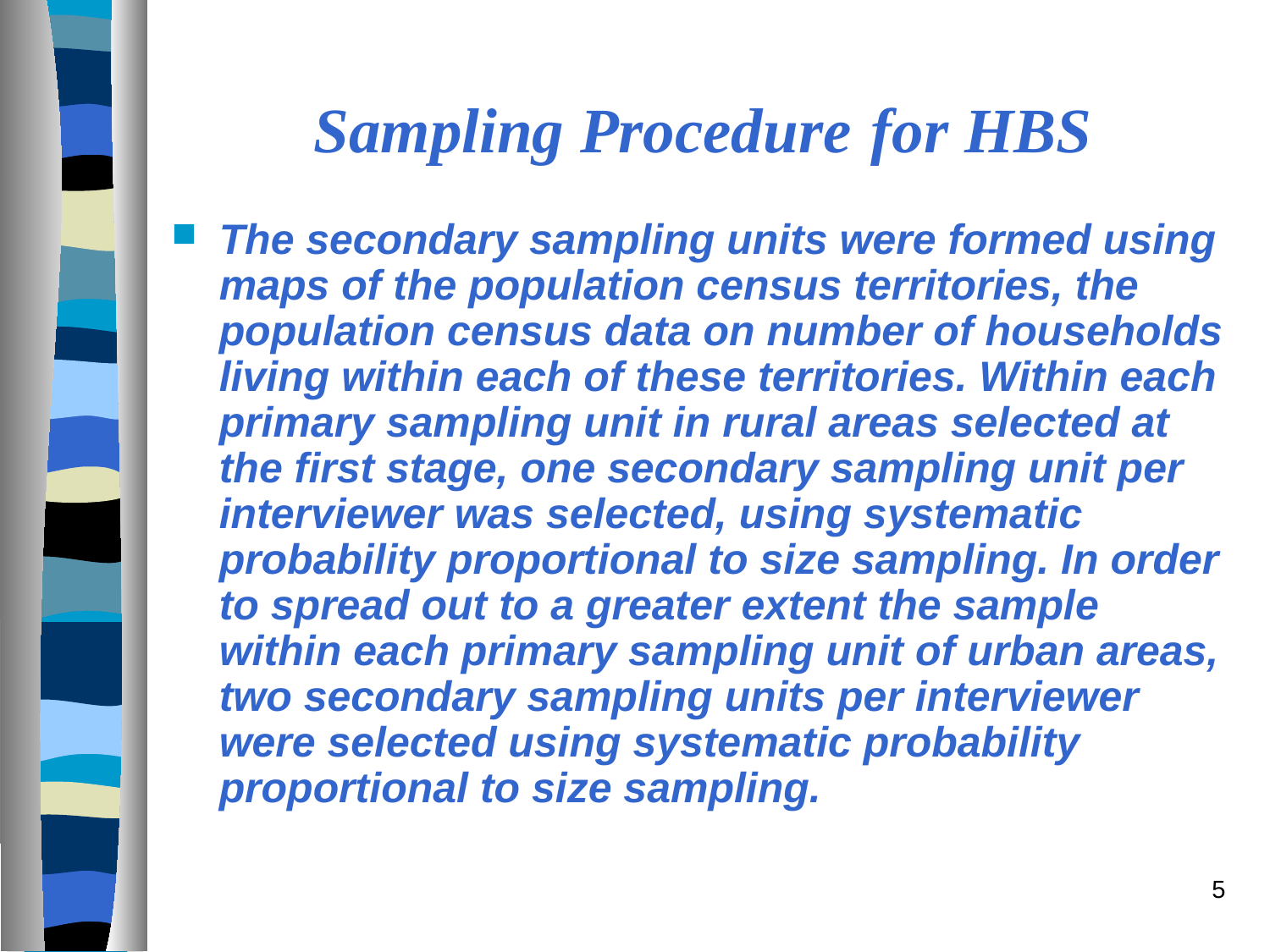

# Sampling Procedure for HBS
The secondary sampling units were formed using maps of the population census territories, the population census data on number of households living within each of these territories. Within each primary sampling unit in rural areas selected at the first stage, one secondary sampling unit per interviewer was selected, using systematic probability proportional to size sampling. In order to spread out to a greater extent the sample within each primary sampling unit of urban areas, two secondary sampling units per interviewer were selected using systematic probability proportional to size sampling.
5